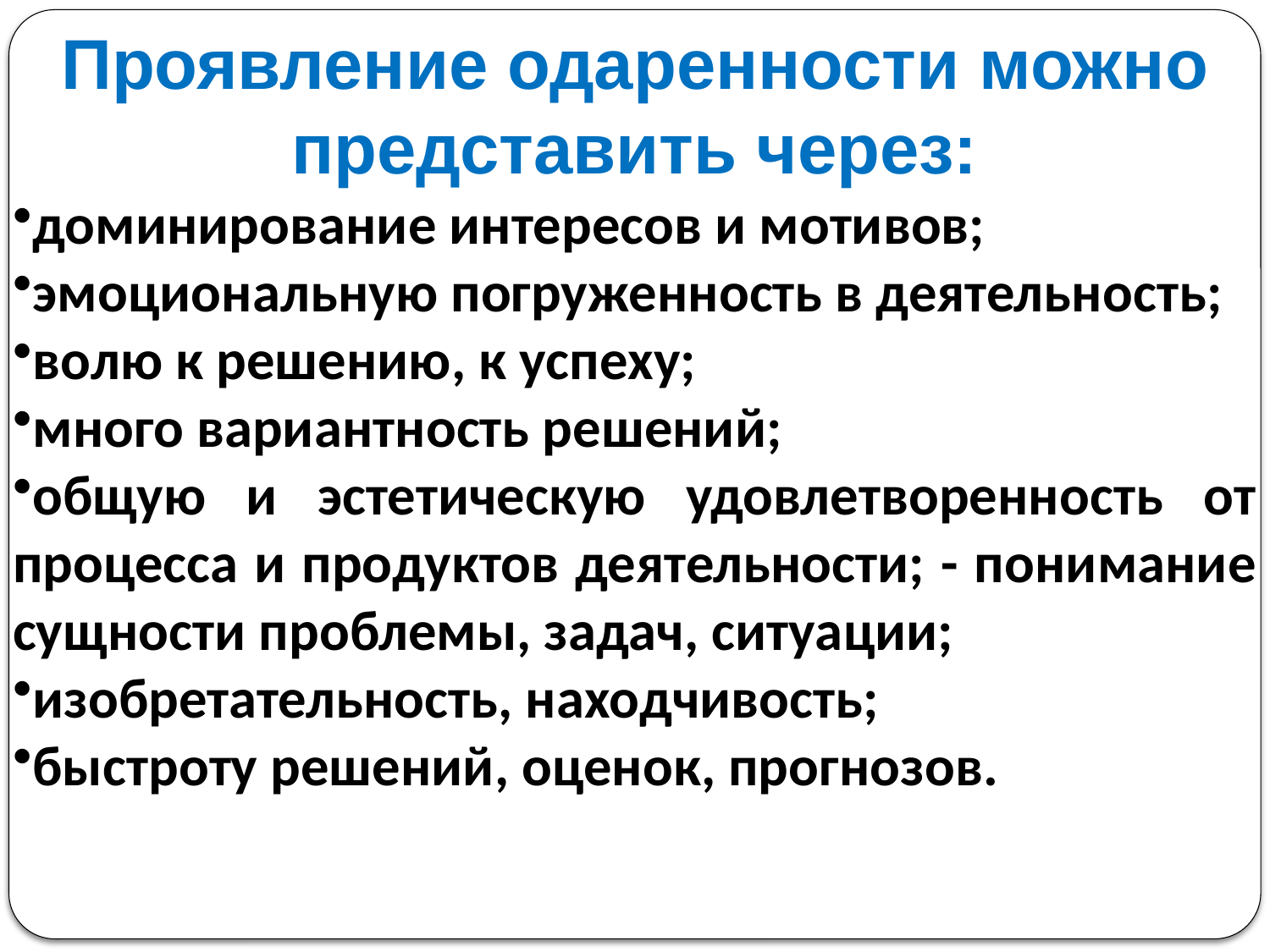

Проявление одаренности можно представить через:
доминирование интересов и мотивов;
эмоциональную погруженность в деятельность;
волю к решению, к успеху;
много вариантность решений;
общую и эстетическую удовлетворенность от процесса и продуктов деятельности; - понимание сущности проблемы, задач, ситуации;
изобретательность, находчивость;
быстроту решений, оценок, прогнозов.